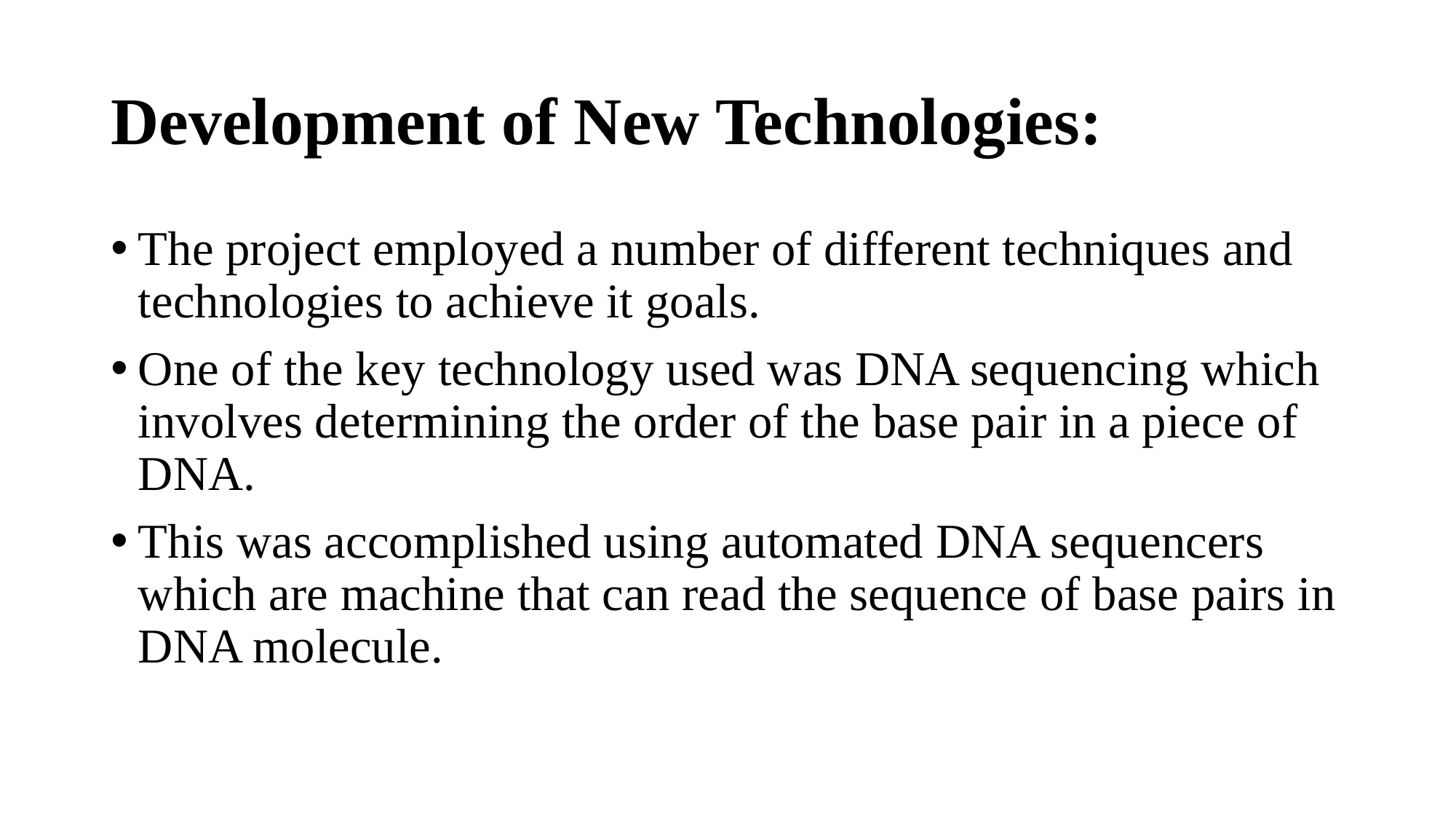

# Development of New Technologies:
The project employed a number of different techniques and technologies to achieve it goals.
One of the key technology used was DNA sequencing which involves determining the order of the base pair in a piece of DNA.
This was accomplished using automated DNA sequencers which are machine that can read the sequence of base pairs in DNA molecule.